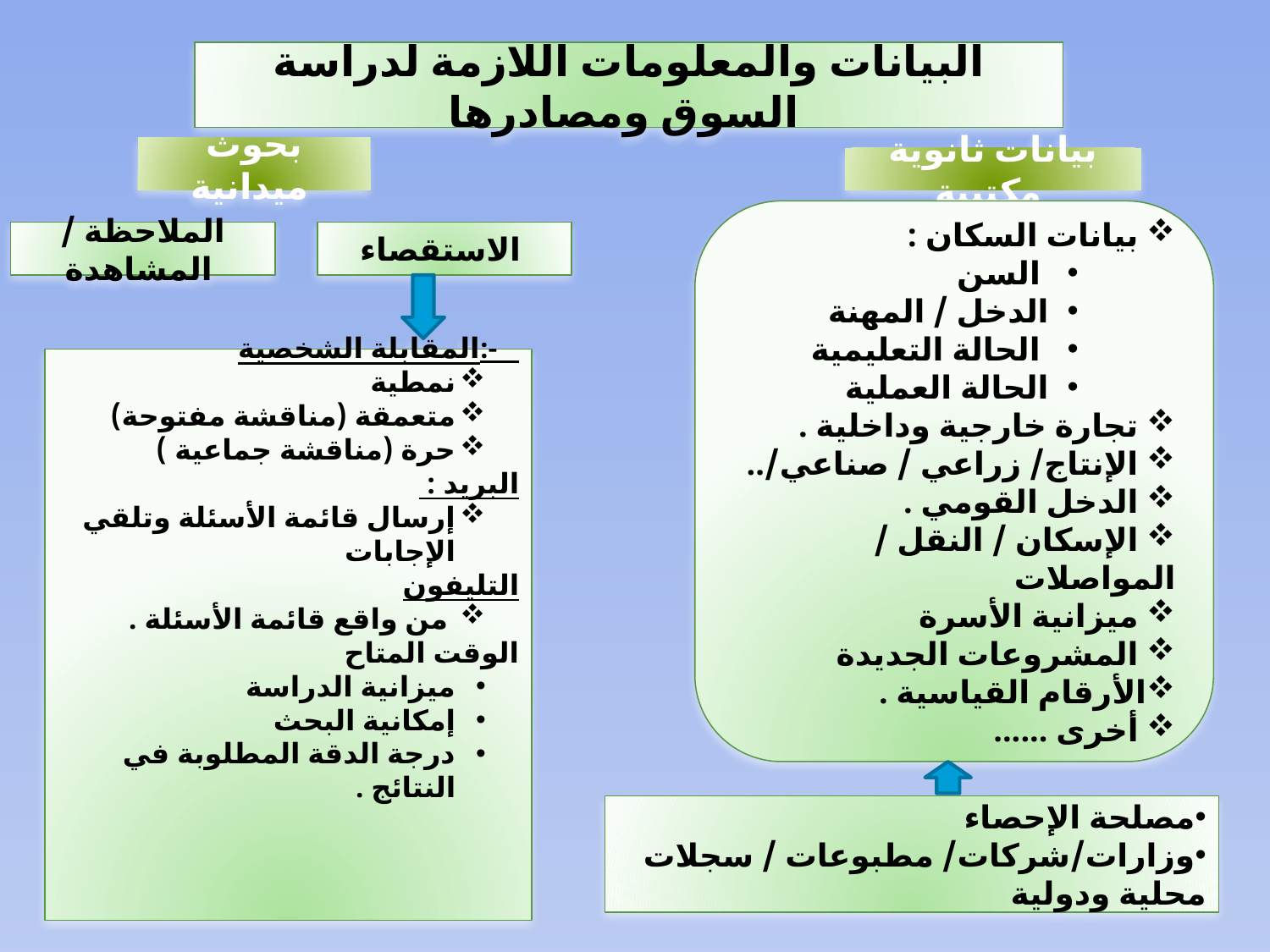

البيانات والمعلومات اللازمة لدراسة السوق ومصادرها
بحوث ميدانية
بيانات ثانوية مكتبية
 بيانات السكان :
 السن
الدخل / المهنة
 الحالة التعليمية
الحالة العملية
 تجارة خارجية وداخلية .
 الإنتاج/ زراعي / صناعي/..
 الدخل القومي .
 الإسكان / النقل / المواصلات
 ميزانية الأسرة
 المشروعات الجديدة
الأرقام القياسية .
 أخرى ......
الملاحظة / المشاهدة
الاستقصاء

المقابلة الشخصية:-
نمطية
متعمقة (مناقشة مفتوحة)
حرة (مناقشة جماعية )
البريد :
إرسال قائمة الأسئلة وتلقي الإجابات
التليفون
 من واقع قائمة الأسئلة .
الوقت المتاح
ميزانية الدراسة
إمكانية البحث
درجة الدقة المطلوبة في النتائج .

مصلحة الإحصاء
وزارات/شركات/ مطبوعات / سجلات محلية ودولية
الدكتور عيسى قداده
36